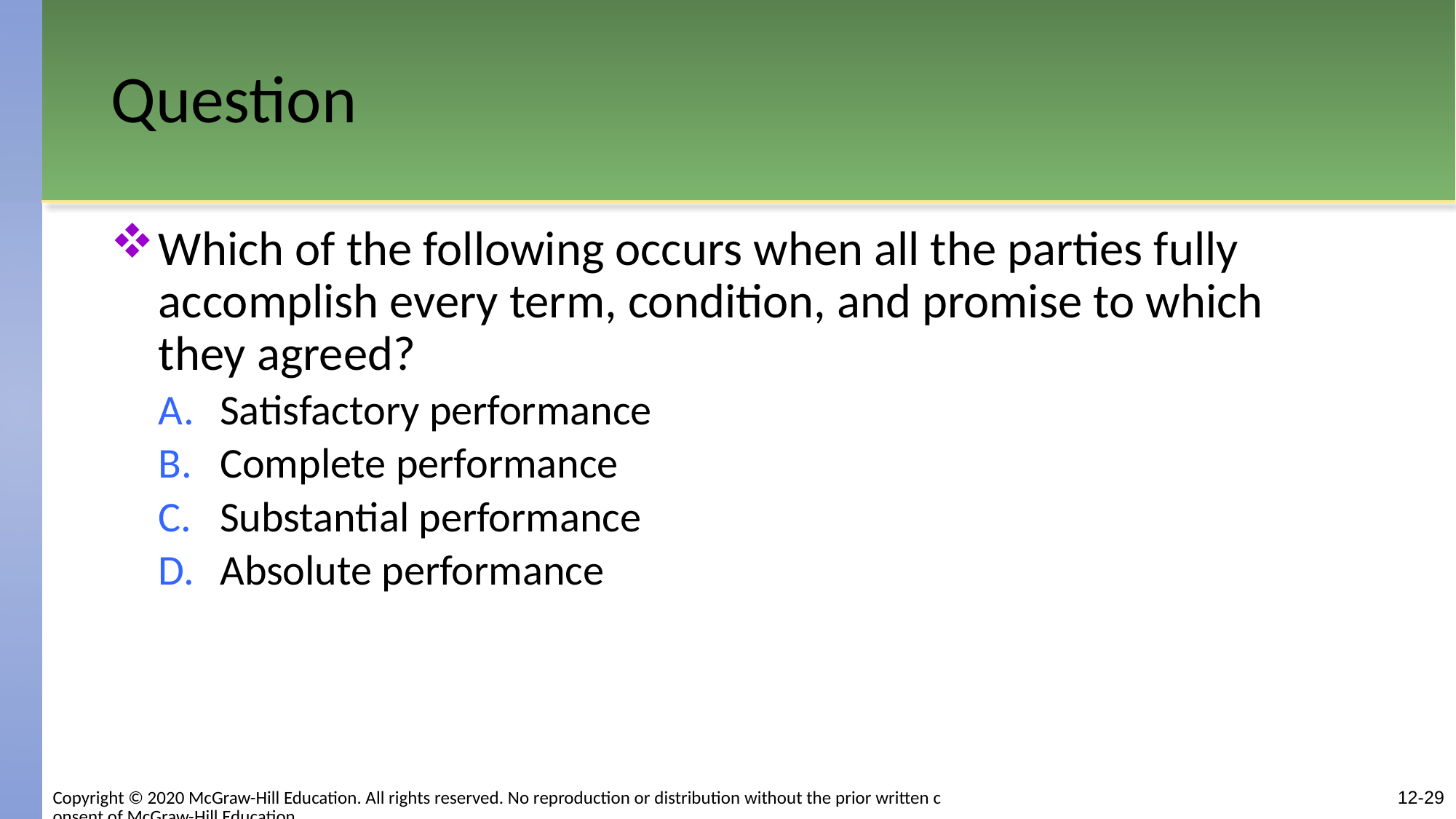

# Question
Which of the following occurs when all the parties fully accomplish every term, condition, and promise to which they agreed?
Satisfactory performance
Complete performance
Substantial performance
Absolute performance
Copyright © 2020 McGraw-Hill Education. All rights reserved. No reproduction or distribution without the prior written consent of McGraw-Hill Education.
12-29